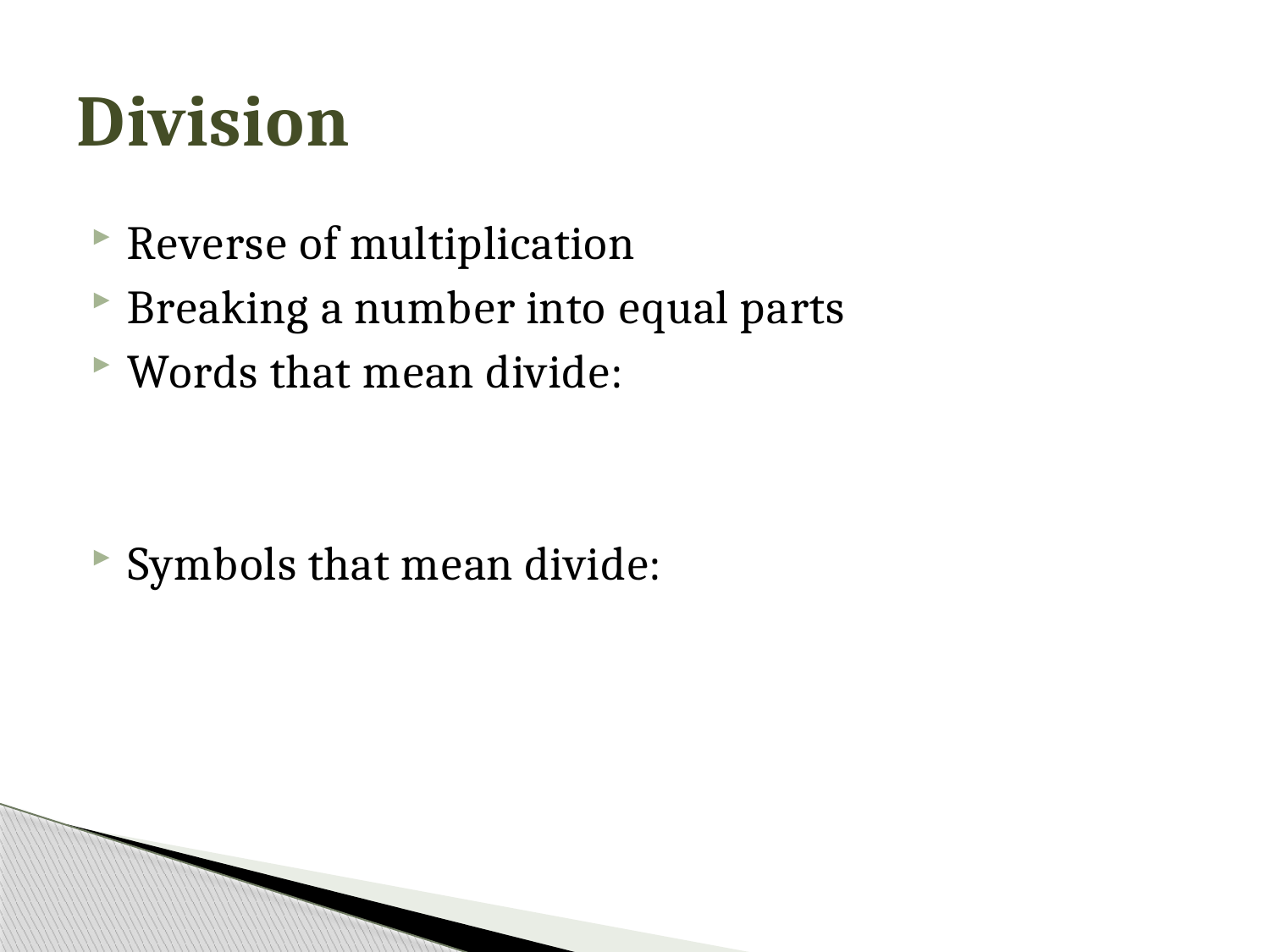

# Division
Reverse of multiplication
Breaking a number into equal parts
Words that mean divide:

Symbols that mean divide: